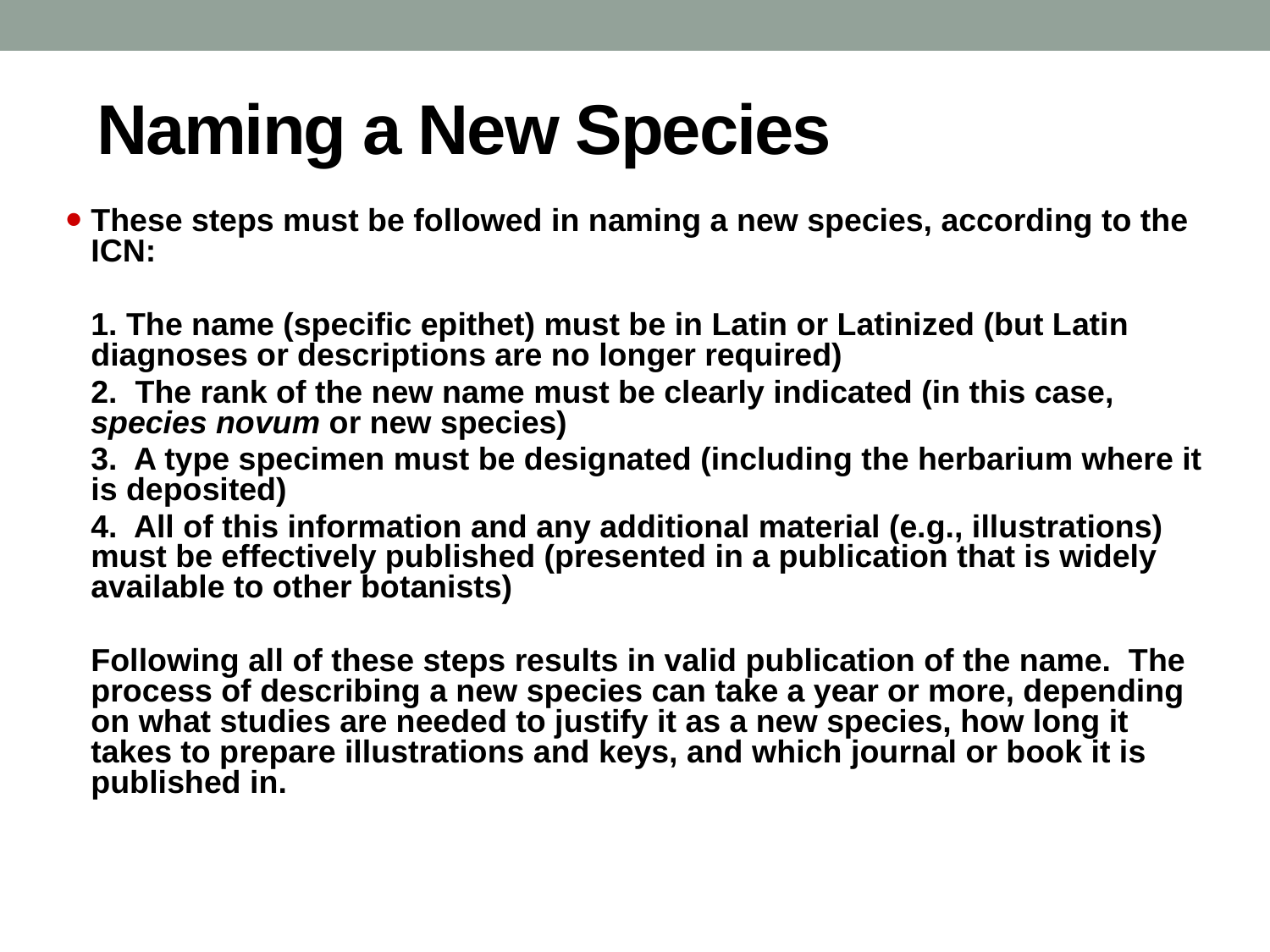

# Naming a New Species
These steps must be followed in naming a new species, according to the ICN:

	1. The name (specific epithet) must be in Latin or Latinized (but Latin diagnoses or descriptions are no longer required)
	2.  The rank of the new name must be clearly indicated (in this case, species novum or new species)
	3.  A type specimen must be designated (including the herbarium where it is deposited)
	4.  All of this information and any additional material (e.g., illustrations) must be effectively published (presented in a publication that is widely available to other botanists)

	Following all of these steps results in valid publication of the name.  The process of describing a new species can take a year or more, depending on what studies are needed to justify it as a new species, how long it takes to prepare illustrations and keys, and which journal or book it is published in.